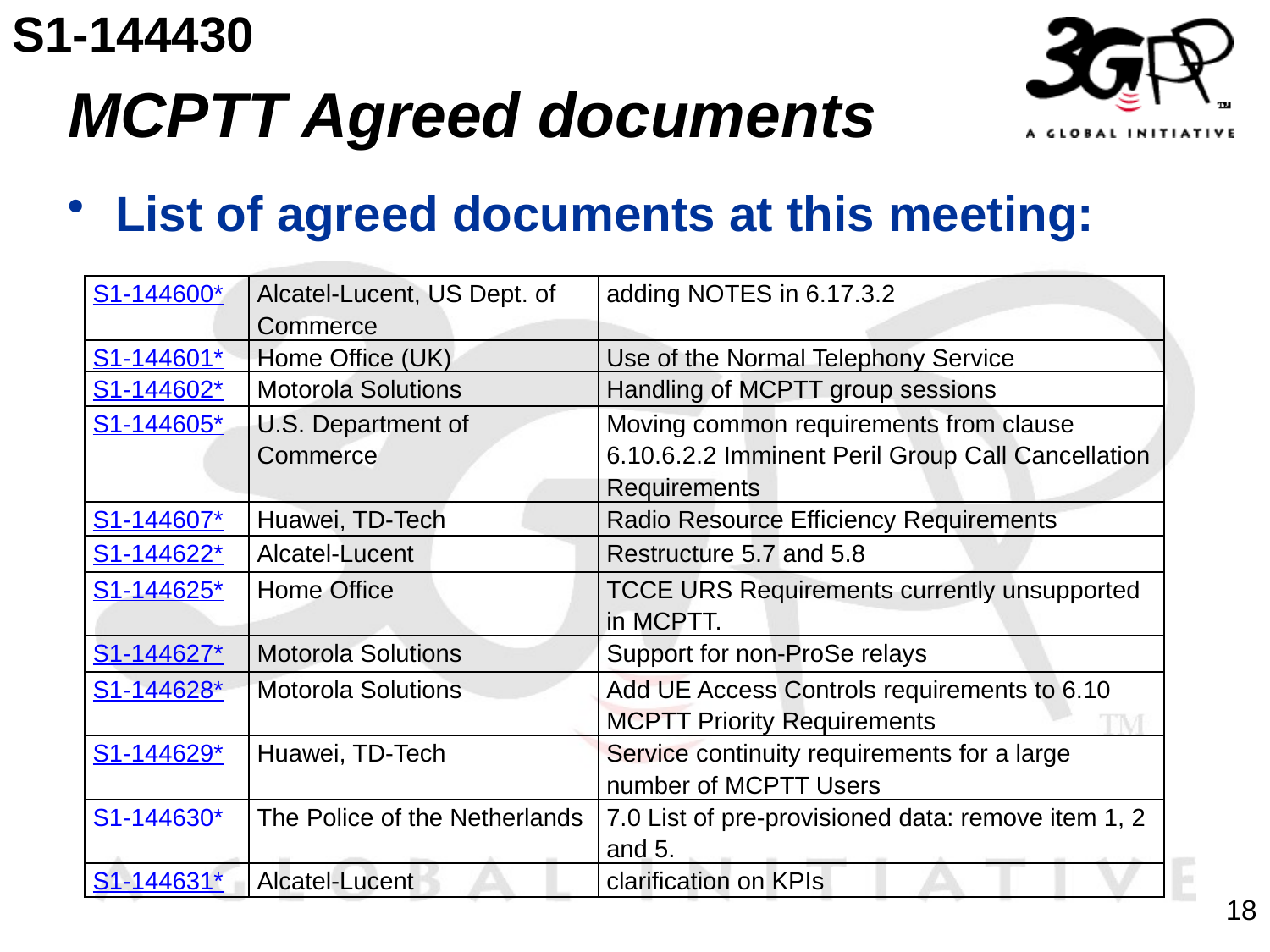

S1-144430
# MCPTT Agreed documents
List of agreed documents at this meeting:

| S1-144600\* | Alcatel-Lucent, US Dept. of Commerce | adding NOTES in 6.17.3.2 |
| --- | --- | --- |
| S1-144601\* | Home Office (UK) | Use of the Normal Telephony Service |
| S1-144602\* | Motorola Solutions | Handling of MCPTT group sessions |
| S1-144605\* | U.S. Department of Commerce | Moving common requirements from clause 6.10.6.2.2 Imminent Peril Group Call Cancellation Requirements |
| S1-144607\* | Huawei, TD-Tech | Radio Resource Efficiency Requirements |
| S1-144622\* | Alcatel-Lucent | Restructure 5.7 and 5.8 |
| S1-144625\* | Home Office | TCCE URS Requirements currently unsupported in MCPTT. |
| S1-144627\* | Motorola Solutions | Support for non-ProSe relays |
| S1-144628\* | Motorola Solutions | Add UE Access Controls requirements to 6.10 MCPTT Priority Requirements |
| S1-144629\* | Huawei, TD-Tech | Service continuity requirements for a large number of MCPTT Users |
| S1-144630\* | The Police of the Netherlands | 7.0 List of pre-provisioned data: remove item 1, 2 and 5. |
| S1-144631\* | Alcatel-Lucent | clarification on KPIs |
18